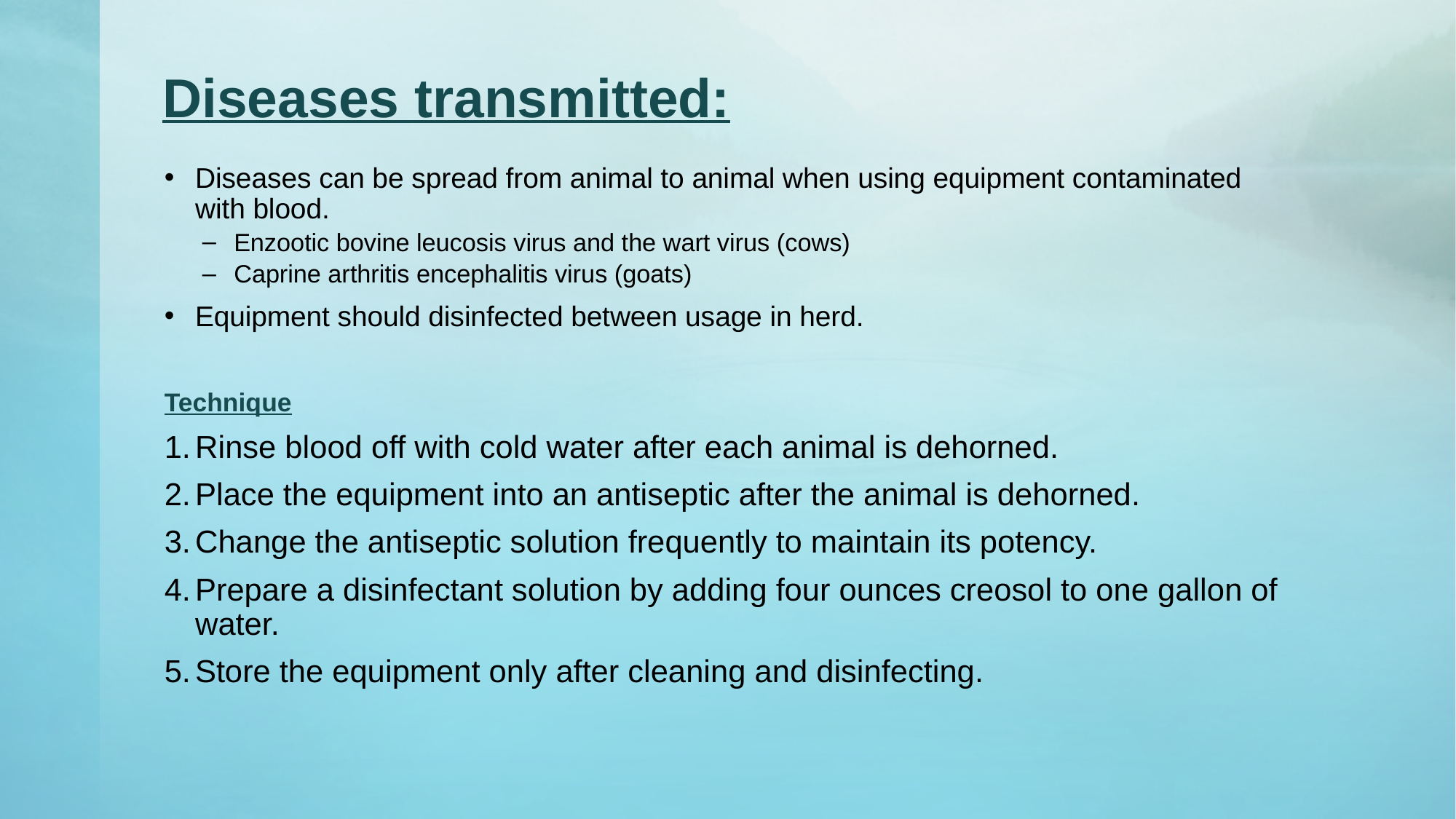

# Diseases transmitted:
Diseases can be spread from animal to animal when using equipment contaminated with blood.
Enzootic bovine leucosis virus and the wart virus (cows)
Caprine arthritis encephalitis virus (goats)
Equipment should disinfected between usage in herd.

Technique
Rinse blood off with cold water after each animal is dehorned.
Place the equipment into an antiseptic after the animal is dehorned.
Change the antiseptic solution frequently to maintain its potency.
Prepare a disinfectant solution by adding four ounces creosol to one gallon of water.
Store the equipment only after cleaning and disinfecting.